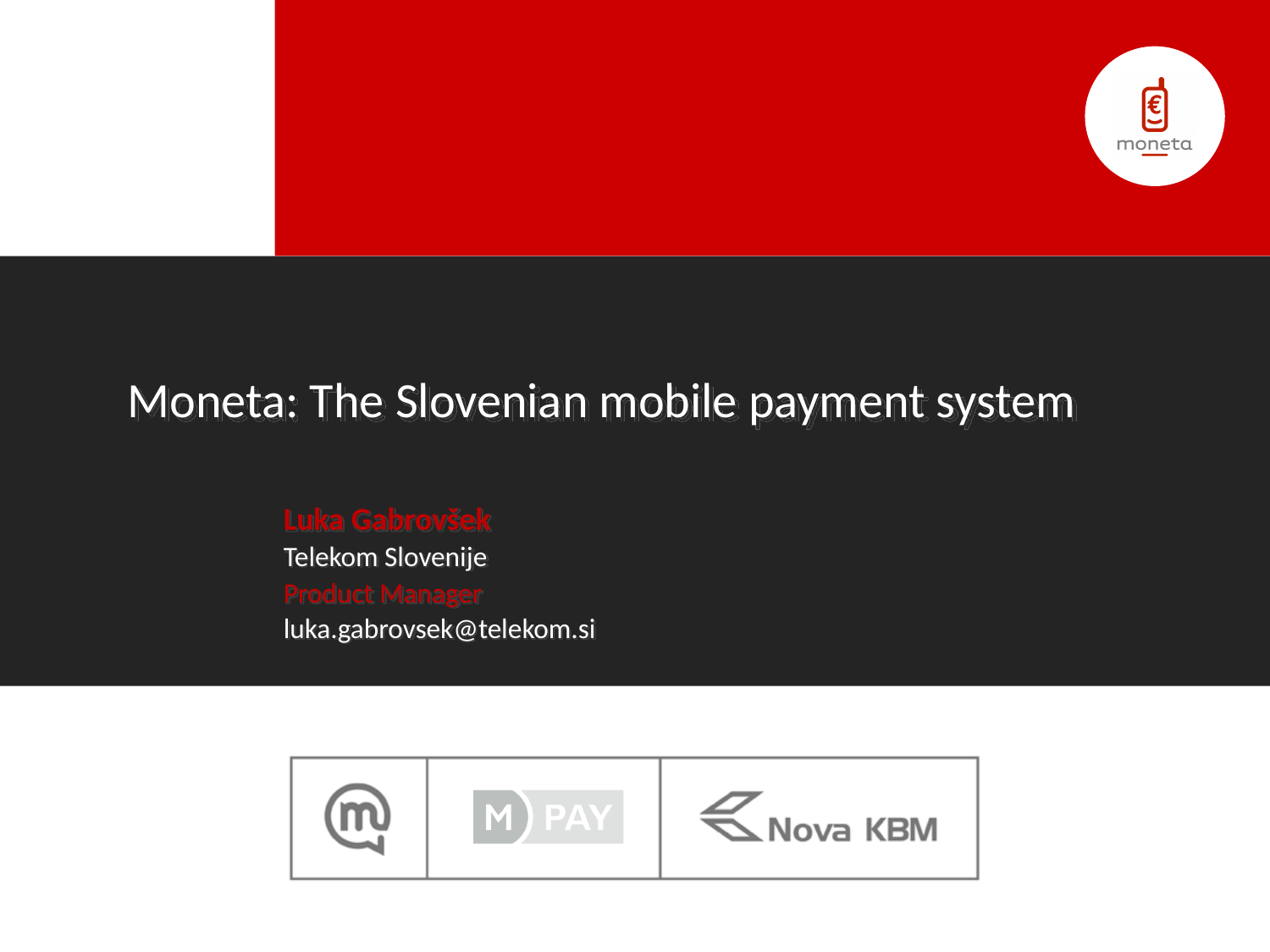

# Moneta: The Slovenian mobile payment system
Luka Gabrovšek
Telekom Slovenije
Product Manager
luka.gabrovsek@telekom.si